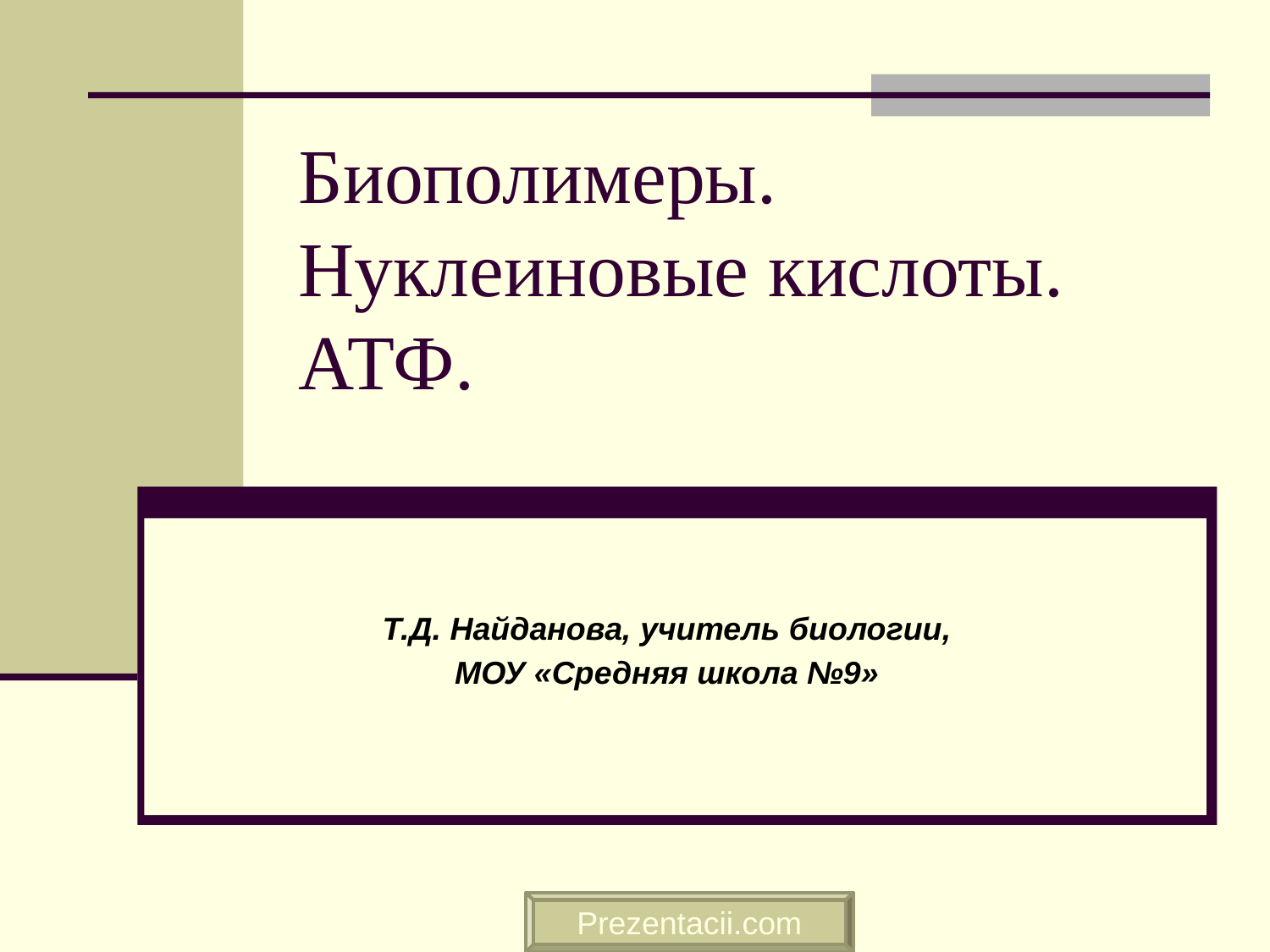

# Биополимеры. Нуклеиновые кислоты. АТФ.

Т.Д. Найданова, учитель биологии,
МОУ «Средняя школа №9»

Prezentacii.com